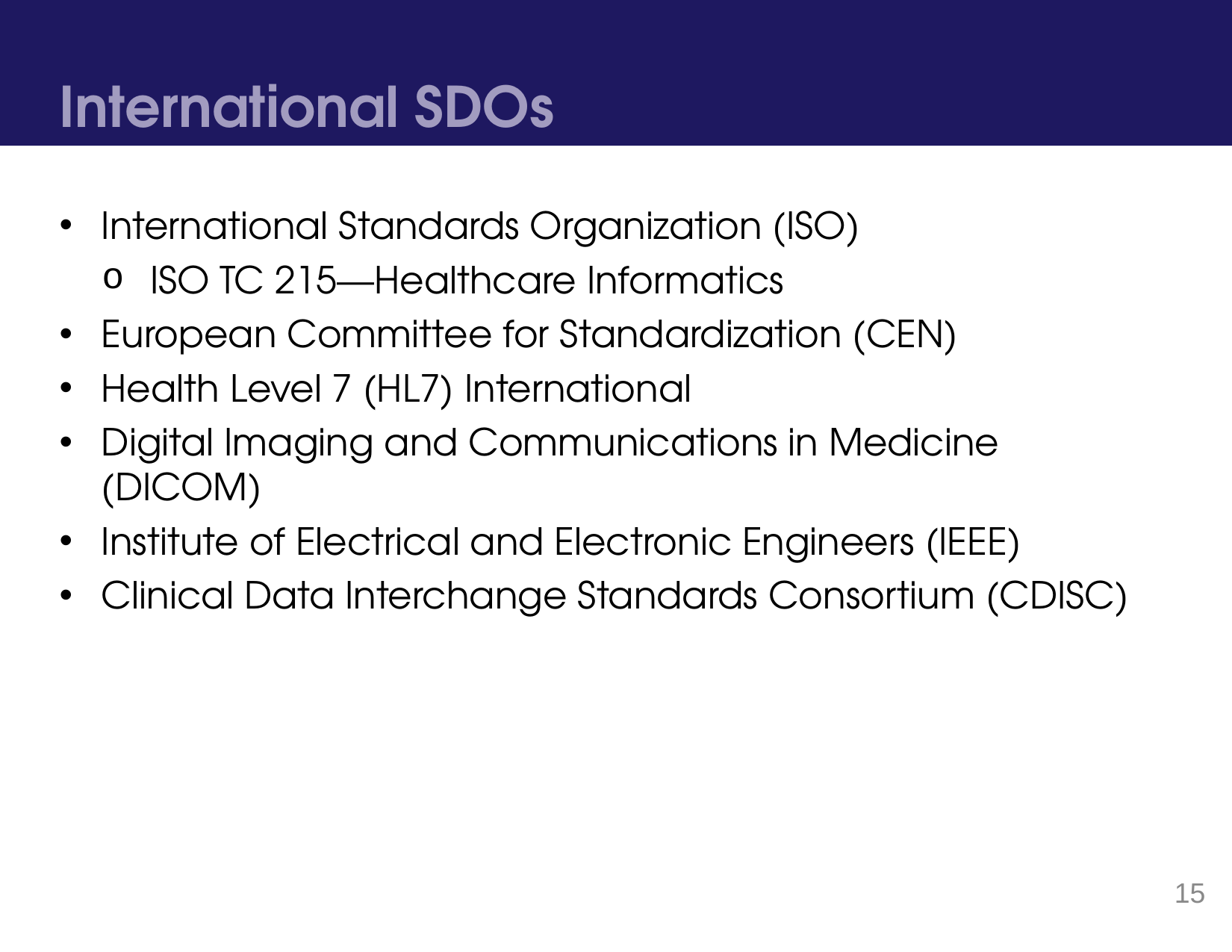

# International SDOs
International Standards Organization (ISO)
ISO TC 215—Healthcare Informatics
European Committee for Standardization (CEN)
Health Level 7 (HL7) International
Digital Imaging and Communications in Medicine (DICOM)
Institute of Electrical and Electronic Engineers (IEEE)
Clinical Data Interchange Standards Consortium (CDISC)

15